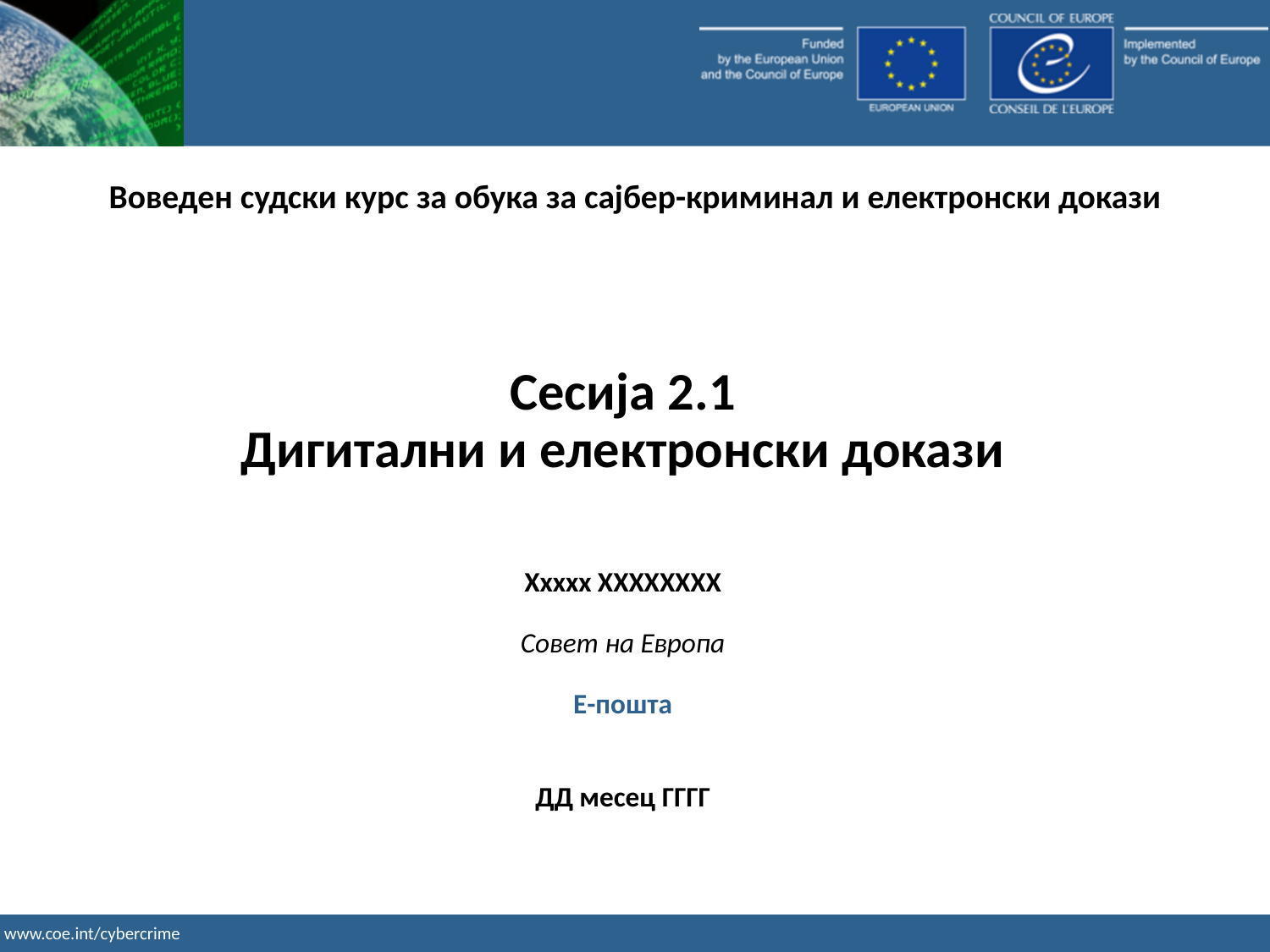

Воведен судски курс за обука за сајбер-криминал и електронски докази

Сесија 2.1
Дигитални и електронски докази

Xxxxx XXXXXXXX

Совет на Европа

Е-пошта

ДД месец ГГГГ